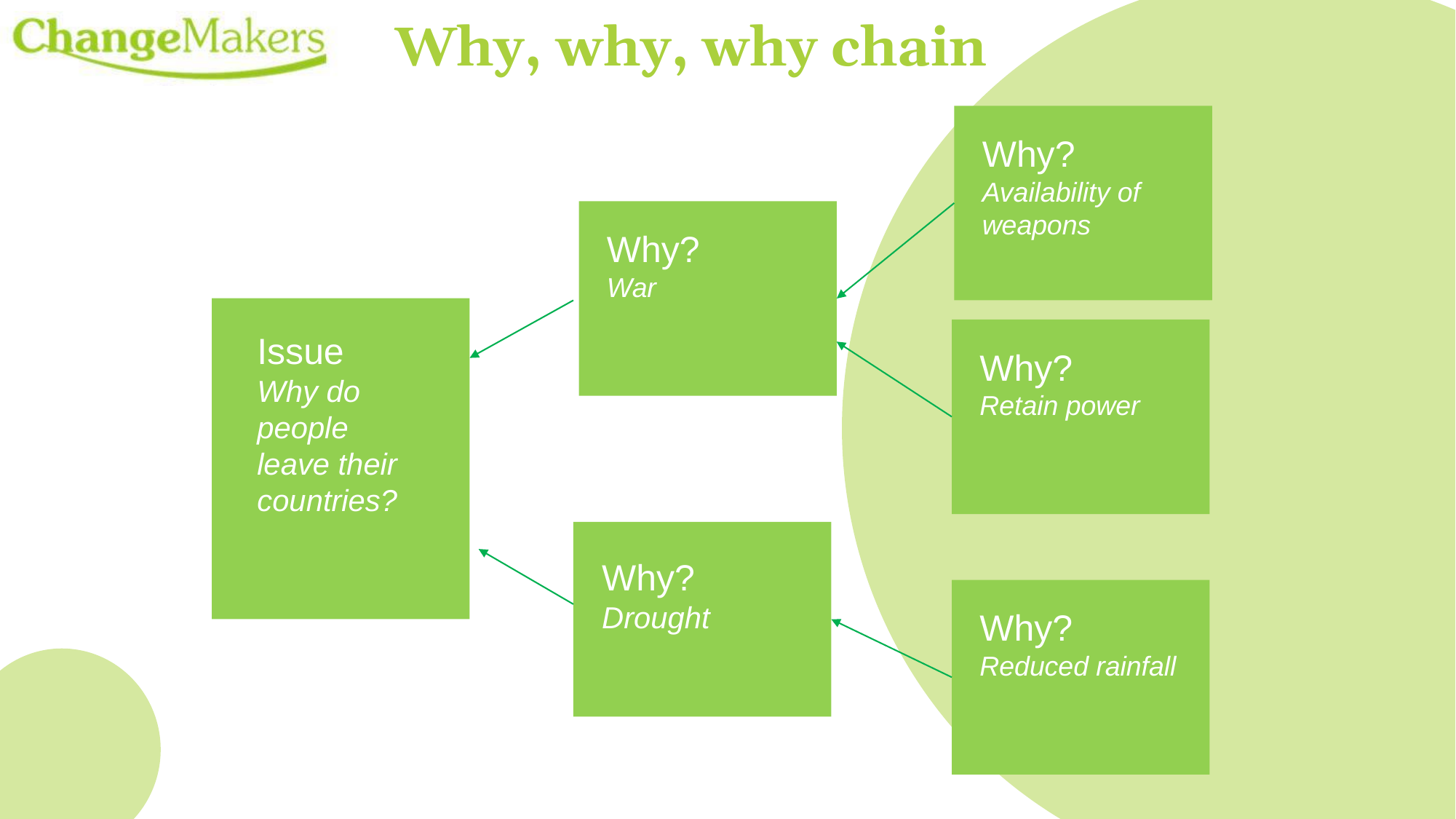

# Why, why, why chain

Why?
Availability of weapons

Why?
War

Why?
Retain power
Issue
Why do people leave their countries?

Why?
Drought

Why?
Reduced rainfall